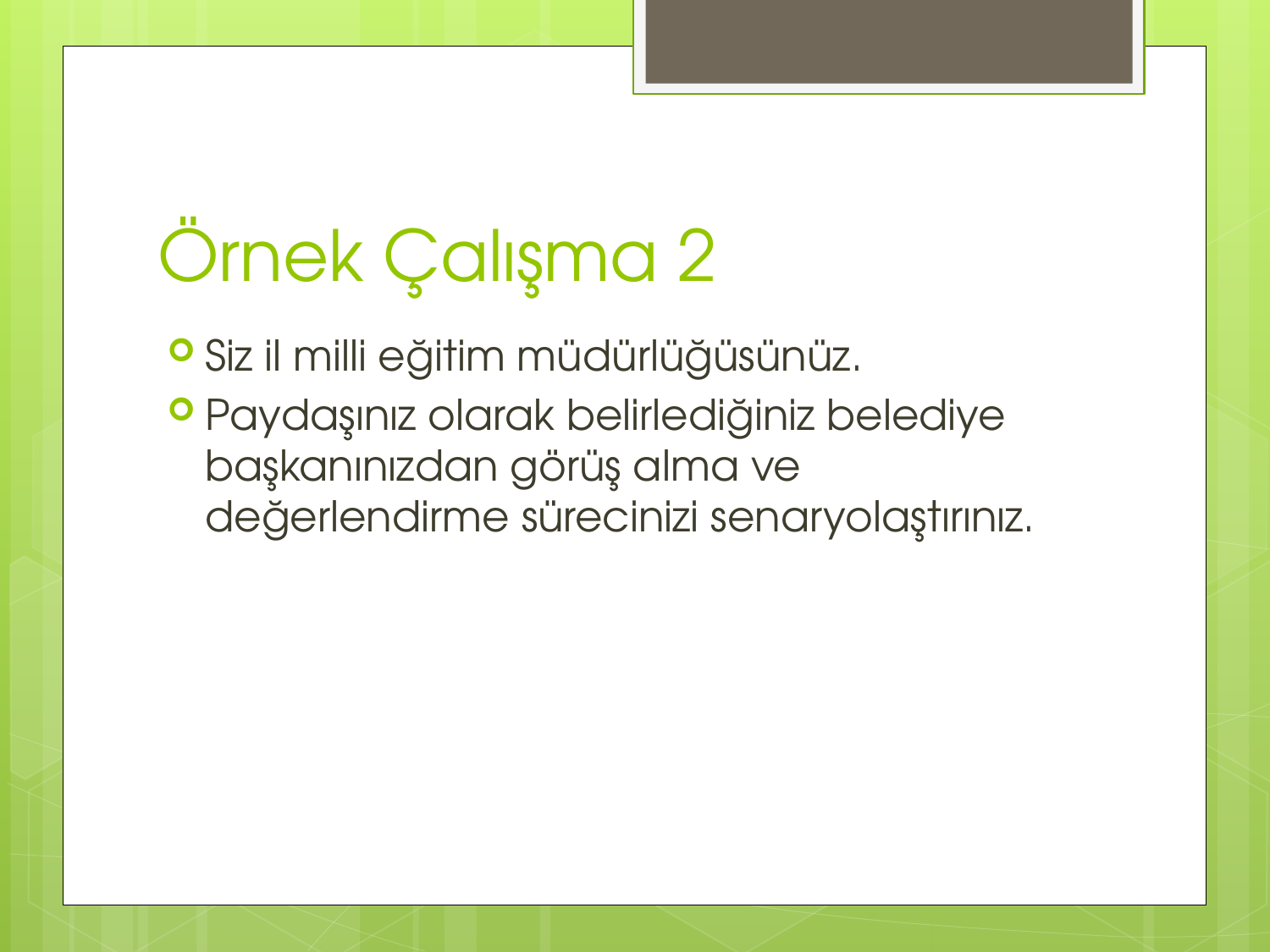

# Örnek Çalışma 2
Siz il milli eğitim müdürlüğüsünüz.
Paydaşınız olarak belirlediğiniz belediye başkanınızdan görüş alma ve değerlendirme sürecinizi senaryolaştırınız.